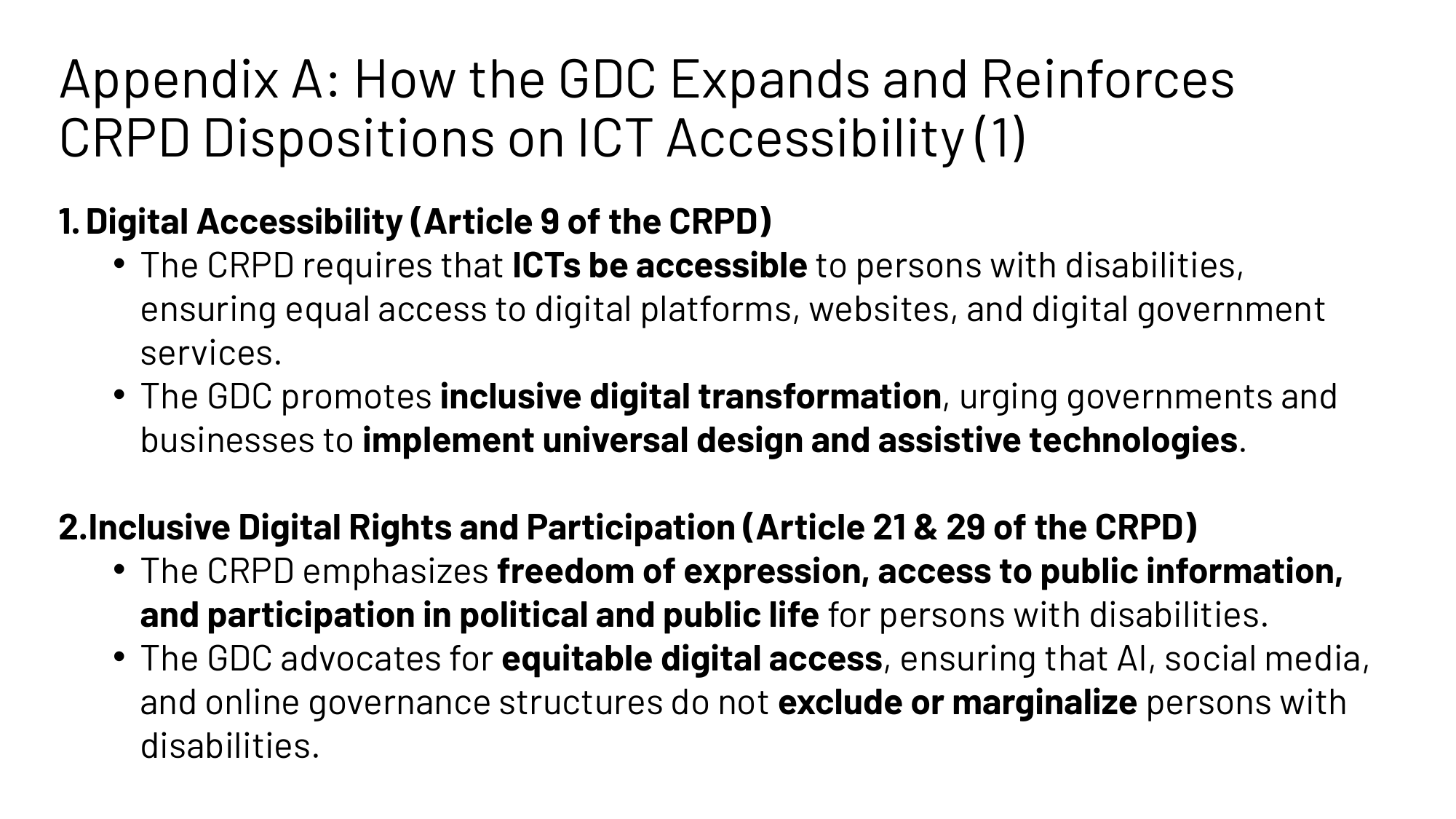

# Appendix A: How the GDC Expands and Reinforces CRPD Dispositions on ICT Accessibility (1)
Digital Accessibility (Article 9 of the CRPD)
The CRPD requires that ICTs be accessible to persons with disabilities, ensuring equal access to digital platforms, websites, and digital government services.
The GDC promotes inclusive digital transformation, urging governments and businesses to implement universal design and assistive technologies.
Inclusive Digital Rights and Participation (Article 21 & 29 of the CRPD)
The CRPD emphasizes freedom of expression, access to public information, and participation in political and public life for persons with disabilities.
The GDC advocates for equitable digital access, ensuring that AI, social media, and online governance structures do not exclude or marginalize persons with disabilities.
12